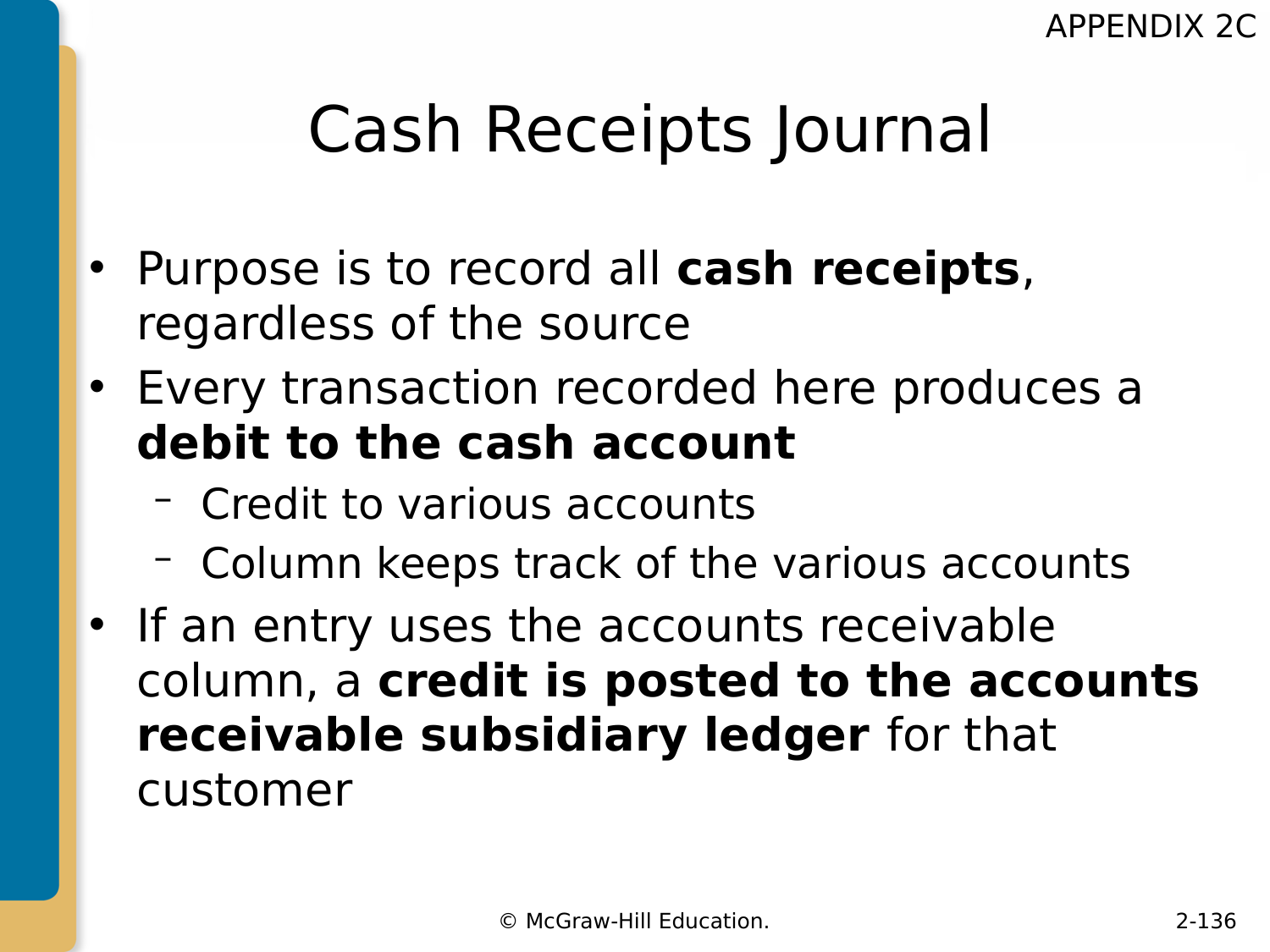

APPENDIX 2C
# Cash Receipts Journal
Purpose is to record all cash receipts, regardless of the source
Every transaction recorded here produces a debit to the cash account
Credit to various accounts
Column keeps track of the various accounts
If an entry uses the accounts receivable column, a credit is posted to the accounts receivable subsidiary ledger for that customer